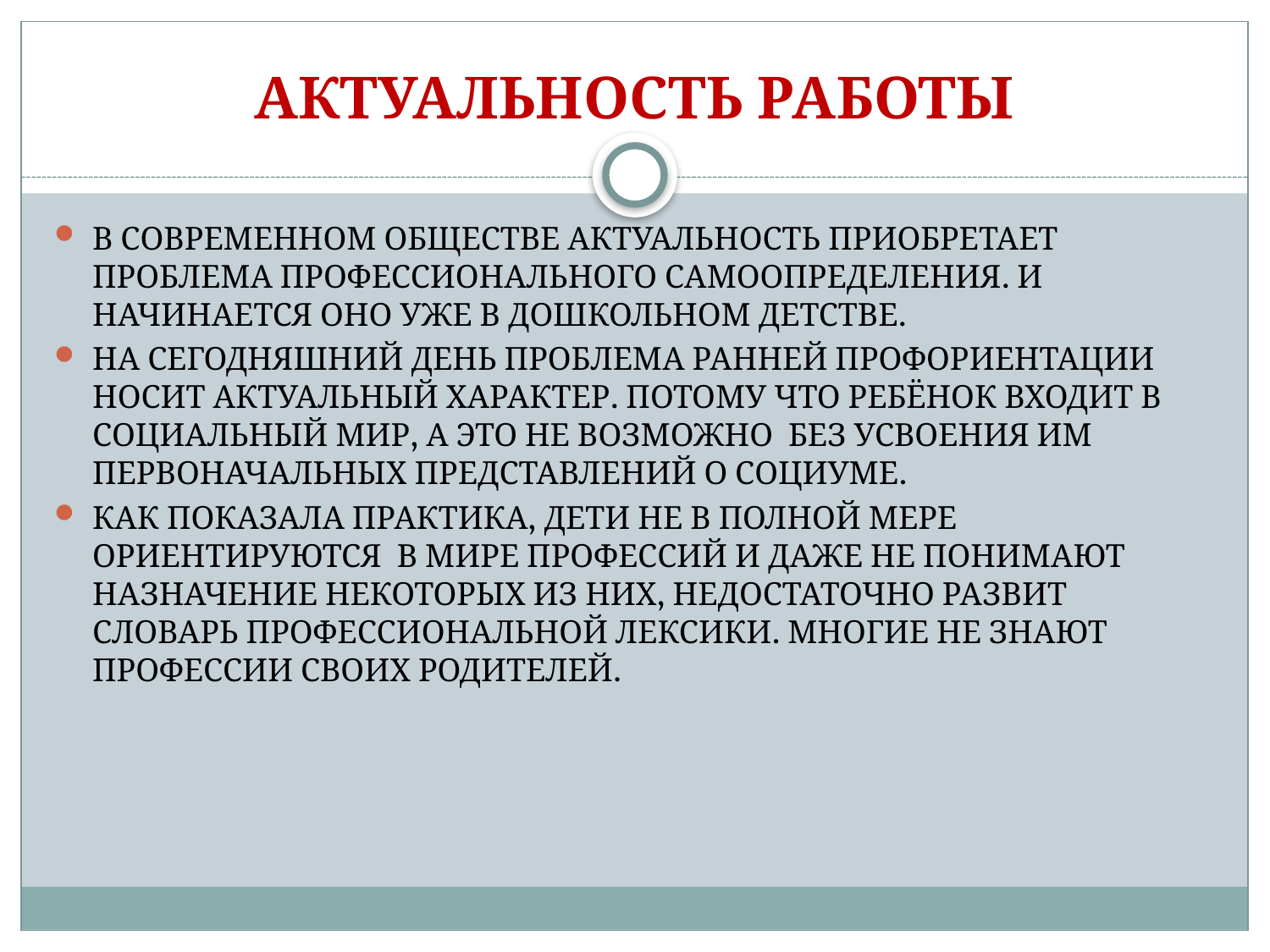

# АКТУАЛЬНОСТЬ РАБОТЫ
В СОВРЕМЕННОМ ОБЩЕСТВЕ АКТУАЛЬНОСТЬ ПРИОБРЕТАЕТ ПРОБЛЕМА ПРОФЕССИОНАЛЬНОГО САМООПРЕДЕЛЕНИЯ. И НАЧИНАЕТСЯ ОНО УЖЕ В ДОШКОЛЬНОМ ДЕТСТВЕ.
НА СЕГОДНЯШНИЙ ДЕНЬ ПРОБЛЕМА РАННЕЙ ПРОФОРИЕНТАЦИИ НОСИТ АКТУАЛЬНЫЙ ХАРАКТЕР. ПОТОМУ ЧТО РЕБЁНОК ВХОДИТ В СОЦИАЛЬНЫЙ МИР, А ЭТО НЕ ВОЗМОЖНО  БЕЗ УСВОЕНИЯ ИМ ПЕРВОНАЧАЛЬНЫХ ПРЕДСТАВЛЕНИЙ О СОЦИУМЕ.
КАК ПОКАЗАЛА ПРАКТИКА, ДЕТИ НЕ В ПОЛНОЙ МЕРЕ ОРИЕНТИРУЮТСЯ  В МИРЕ ПРОФЕССИЙ И ДАЖЕ НЕ ПОНИМАЮТ НАЗНАЧЕНИЕ НЕКОТОРЫХ ИЗ НИХ, НЕДОСТАТОЧНО РАЗВИТ СЛОВАРЬ ПРОФЕССИОНАЛЬНОЙ ЛЕКСИКИ. МНОГИЕ НЕ ЗНАЮТ ПРОФЕССИИ СВОИХ РОДИТЕЛЕЙ.